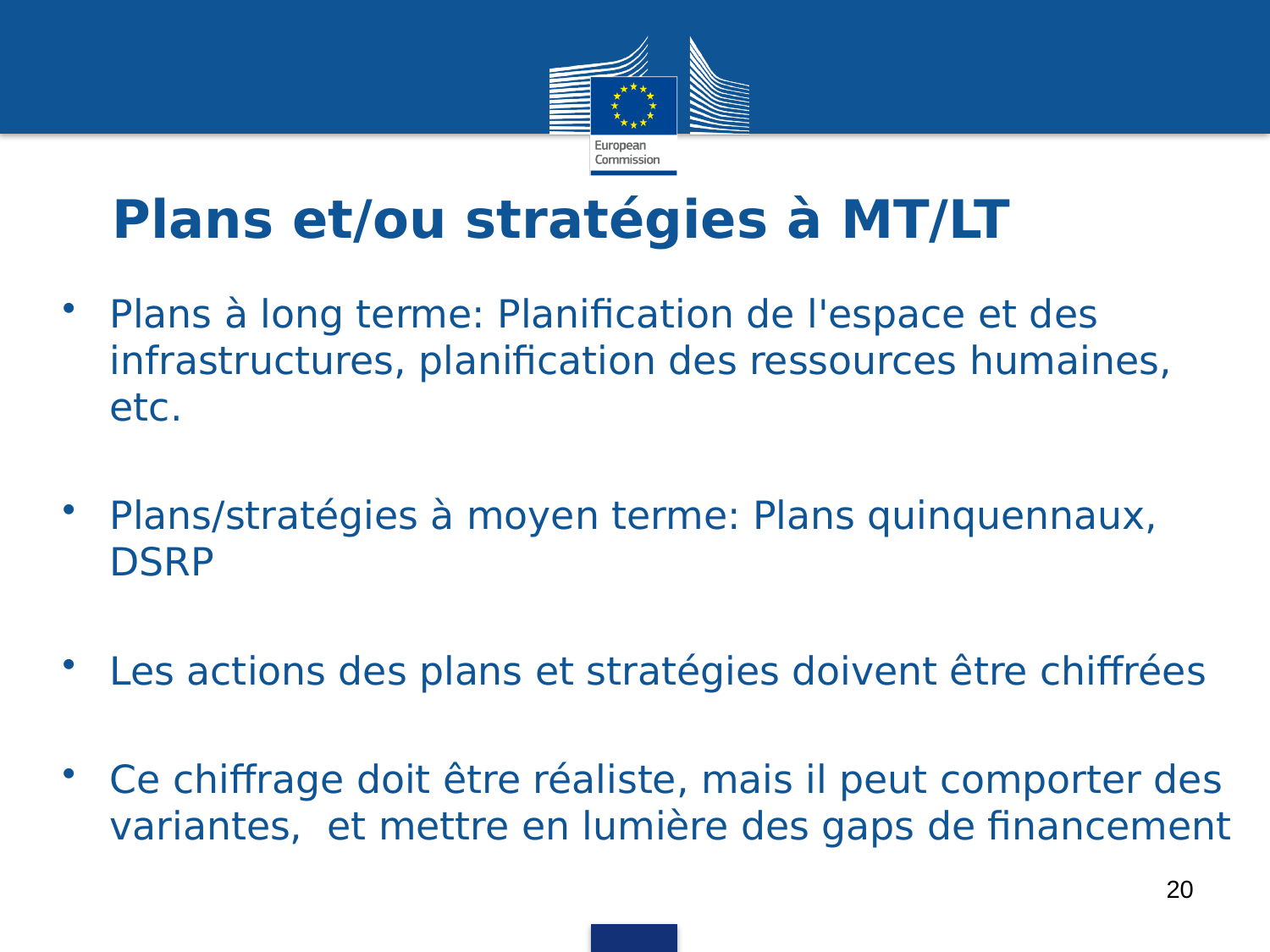

Plans et/ou stratégies à MT/LT
Plans à long terme: Planification de l'espace et des infrastructures, planification des ressources humaines, etc.

Plans/stratégies à moyen terme: Plans quinquennaux, DSRP

Les actions des plans et stratégies doivent être chiffrées

Ce chiffrage doit être réaliste, mais il peut comporter des variantes,  et mettre en lumière des gaps de financement
20